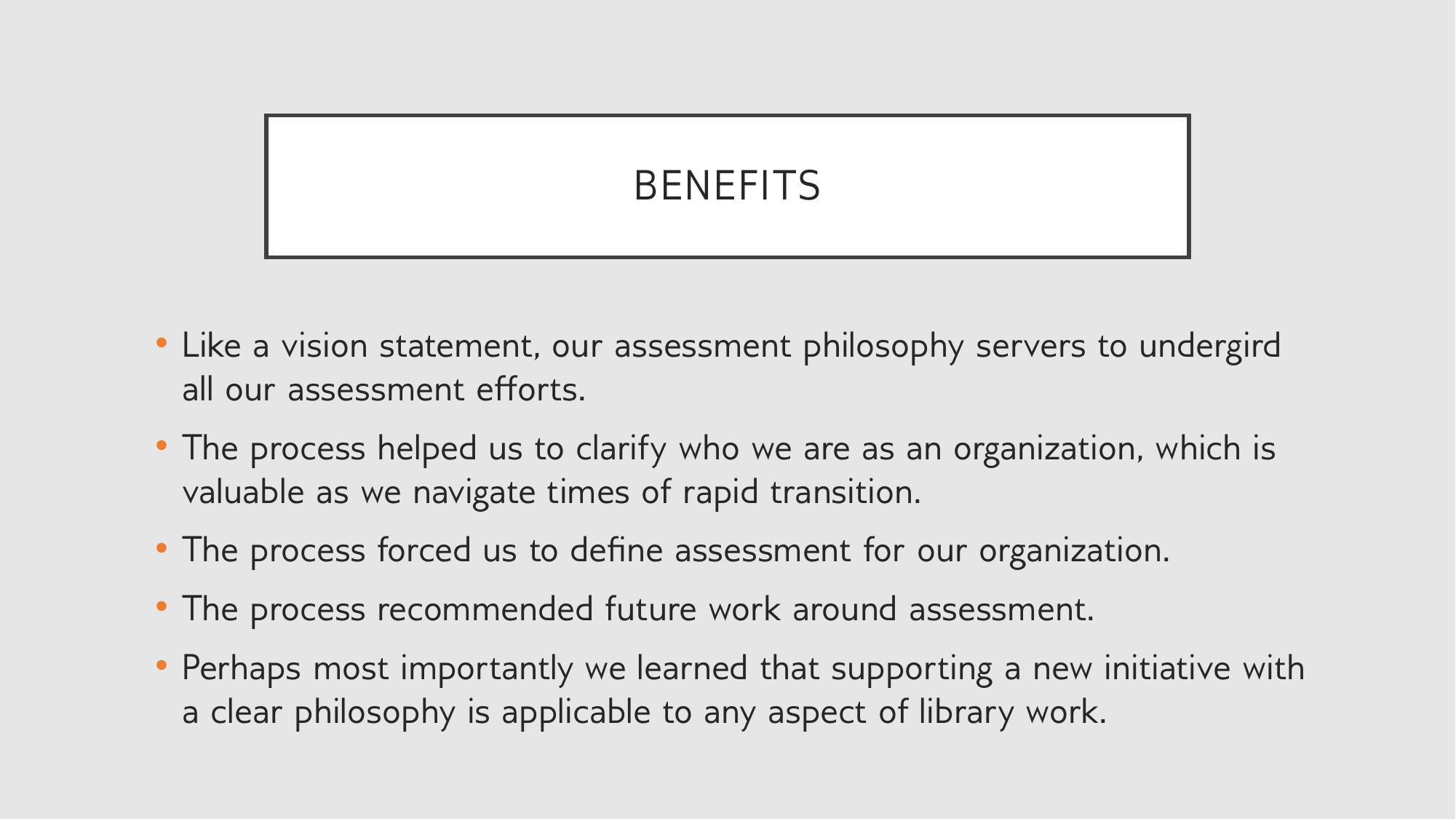

# Benefits
Like a vision statement, our assessment philosophy servers to undergird all our assessment efforts.
The process helped us to clarify who we are as an organization, which is valuable as we navigate times of rapid transition.
The process forced us to define assessment for our organization.
The process recommended future work around assessment.
Perhaps most importantly we learned that supporting a new initiative with a clear philosophy is applicable to any aspect of library work.